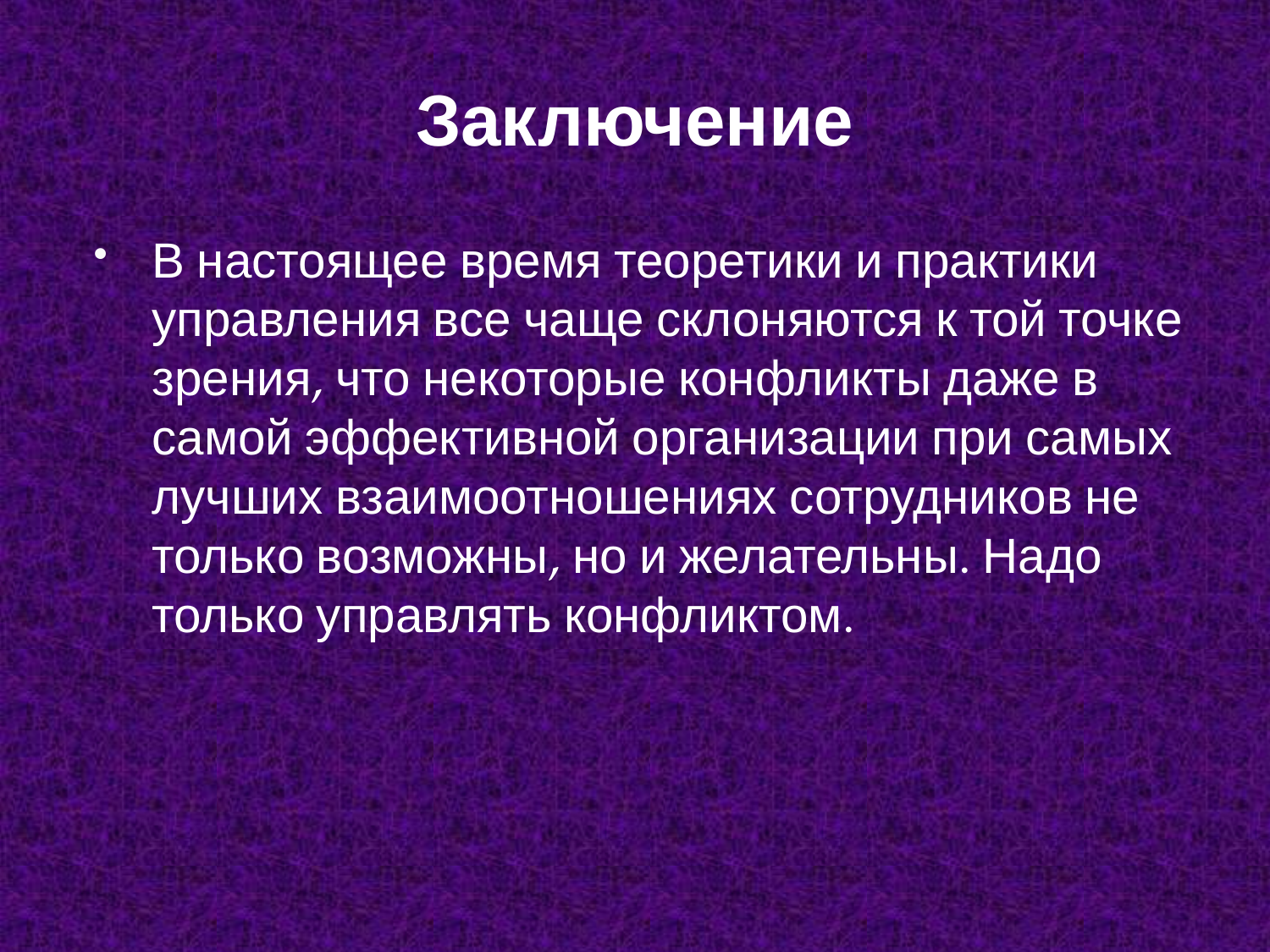

# Заключение
В настоящее время теоретики и практики управления все чаще склоняются к той точке зрения, что некоторые конфликты даже в самой эффективной организации при самых лучших взаимоотношениях сотрудников не только возможны, но и желательны. Надо только управлять конфликтом.